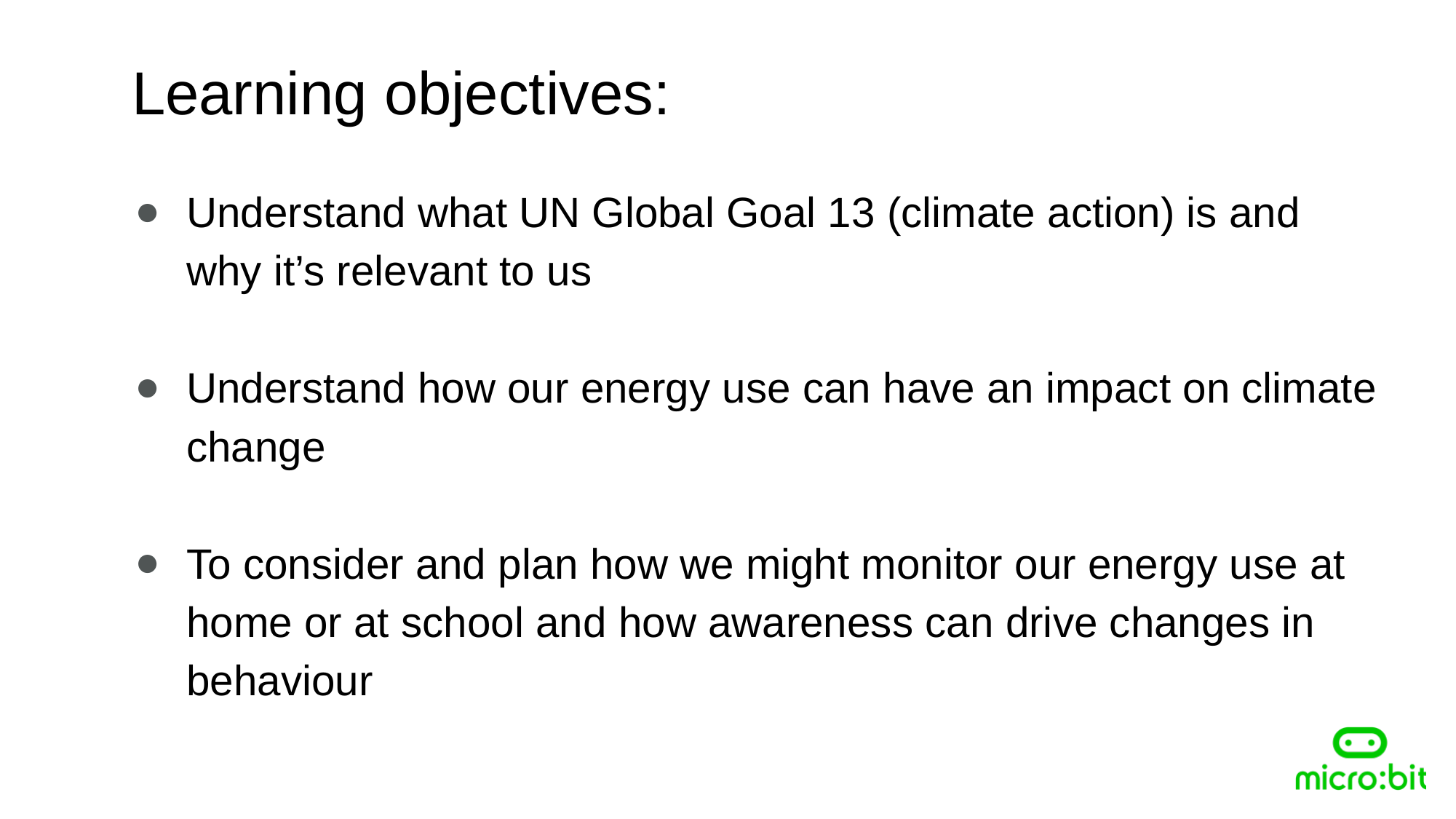

Learning objectives:

Understand what UN Global Goal 13 (climate action) is and why it’s relevant to us
Understand how our energy use can have an impact on climate change

To consider and plan how we might monitor our energy use at home or at school and how awareness can drive changes in behaviour